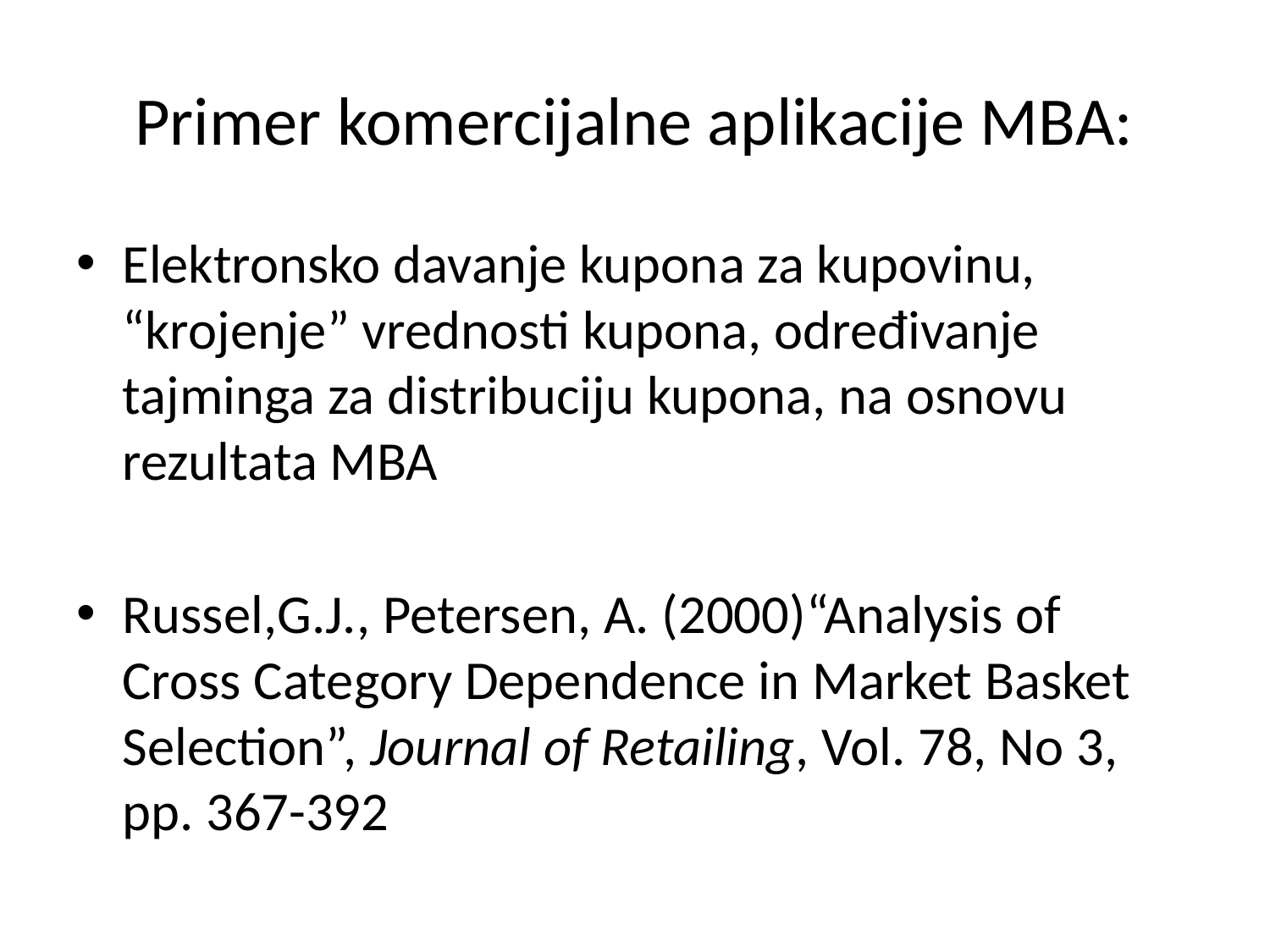

# Primer komercijalne aplikacije MBA:
Elektronsko davanje kupona za kupovinu, “krojenje” vrednosti kupona, određivanje tajminga za distribuciju kupona, na osnovu rezultata MBA

Russel,G.J., Petersen, A. (2000)“Analysis of Cross Category Dependence in Market Basket Selection”, Journal of Retailing, Vol. 78, No 3, pp. 367-392